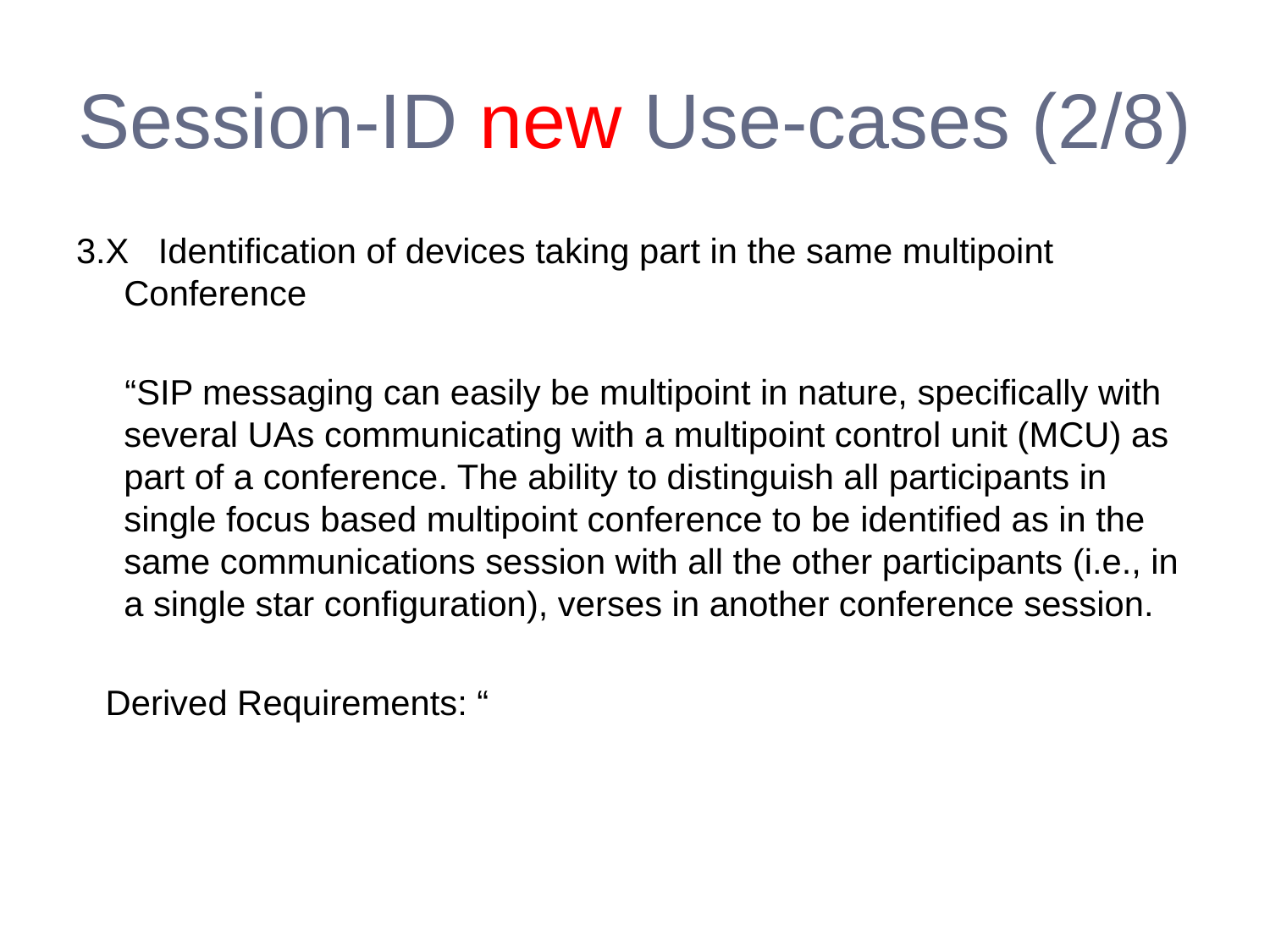

# Session-ID new Use-cases (2/8)
3.X   Identification of devices taking part in the same multipoint Conference

     “SIP messaging can easily be multipoint in nature, specifically with several UAs communicating with a multipoint control unit (MCU) as part of a conference. The ability to distinguish all participants in single focus based multipoint conference to be identified as in the same communications session with all the other participants (i.e., in a single star configuration), verses in another conference session.

   Derived Requirements: “